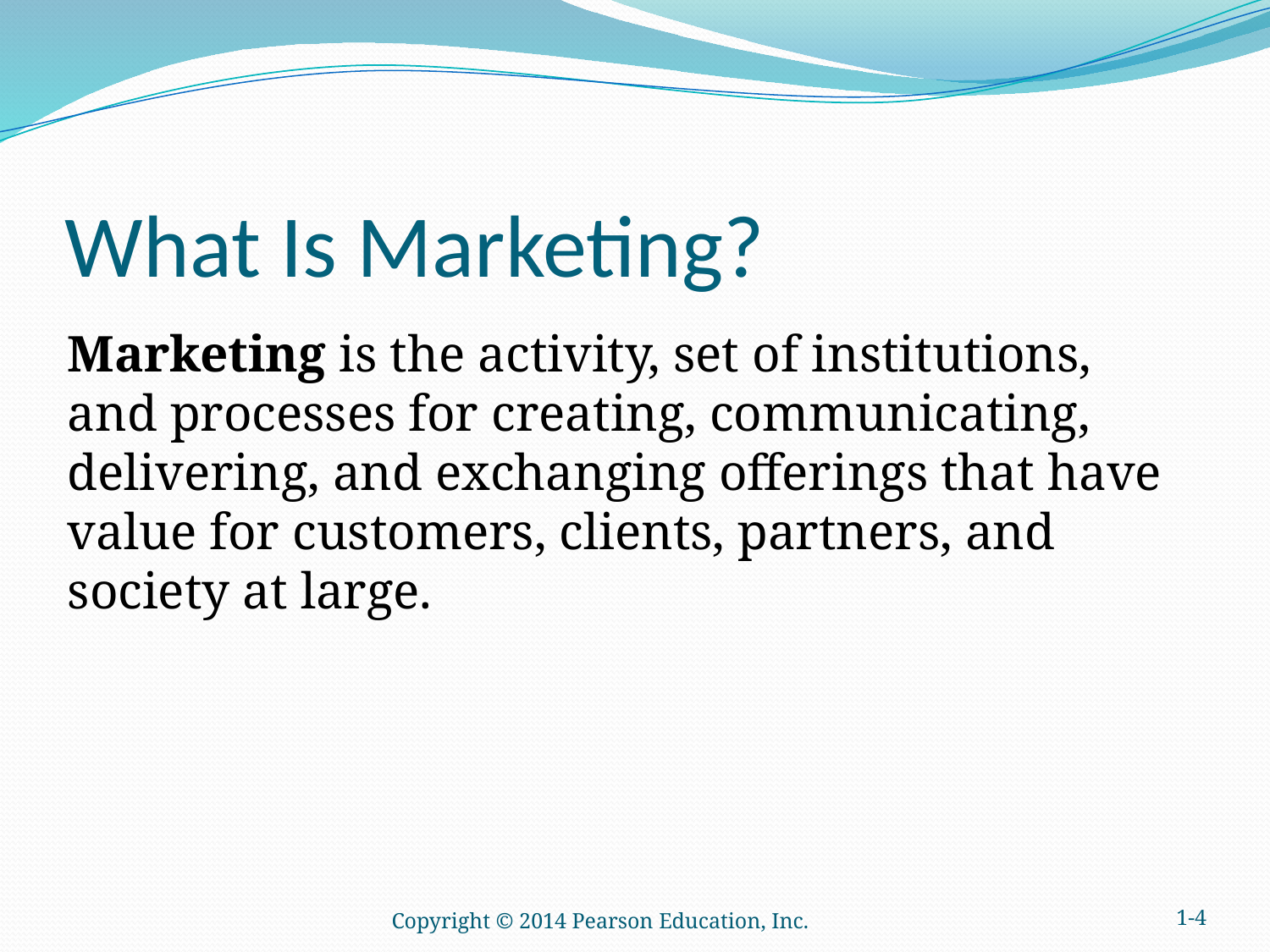

# What Is Marketing?
Marketing is the activity, set of institutions, and processes for creating, communicating, delivering, and exchanging offerings that have value for customers, clients, partners, and society at large.

Copyright © 2014 Pearson Education, Inc.
1-4